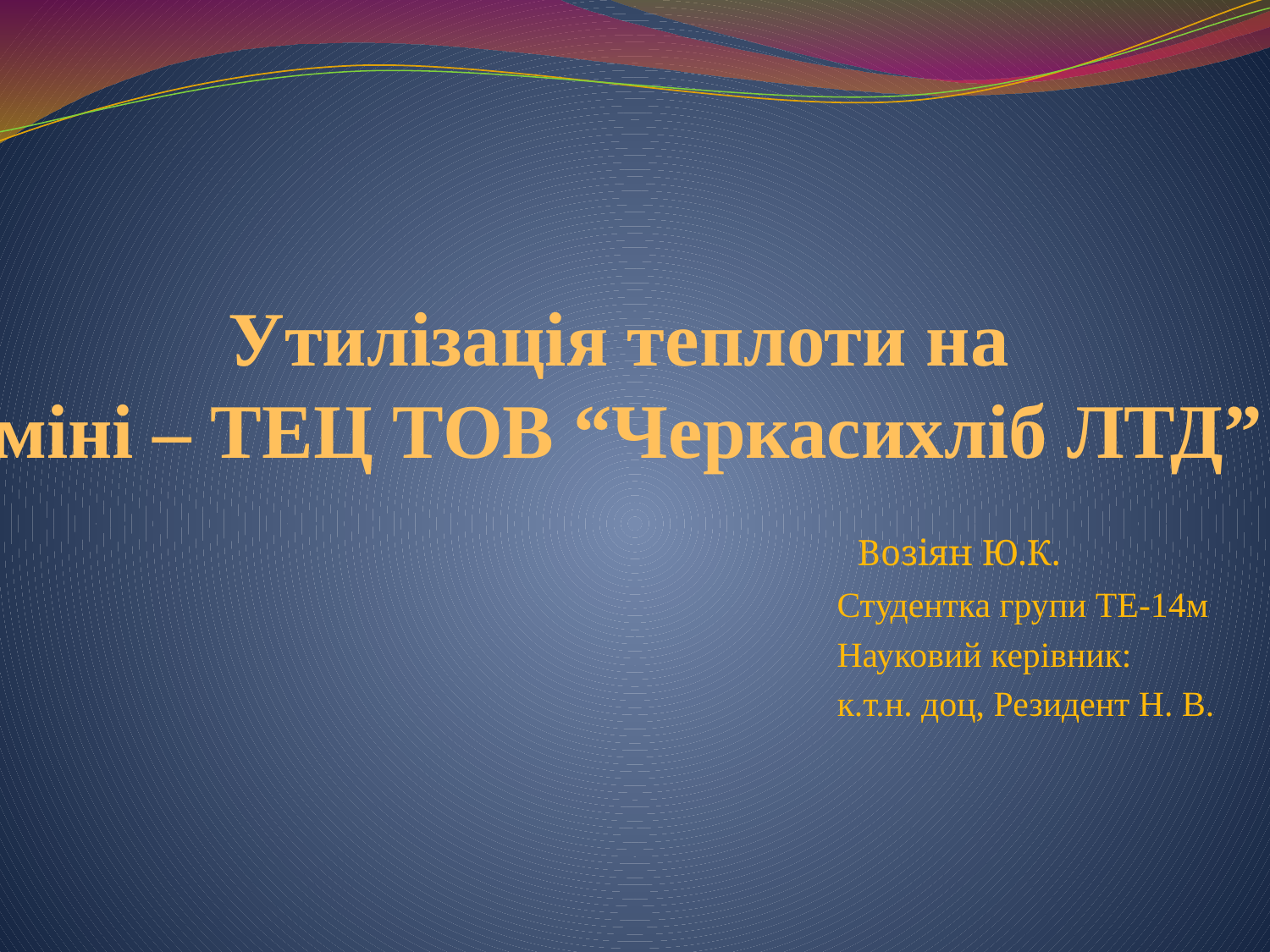

# Утилізація теплоти на міні – ТЕЦ ТОВ “Черкасихліб ЛТД”
                                                                   Возіян Ю.К.
                                                                                       Студентка групи ТЕ-14м
                                                                                       Науковий керівник:
к.т.н. доц, Резидент Н. В.